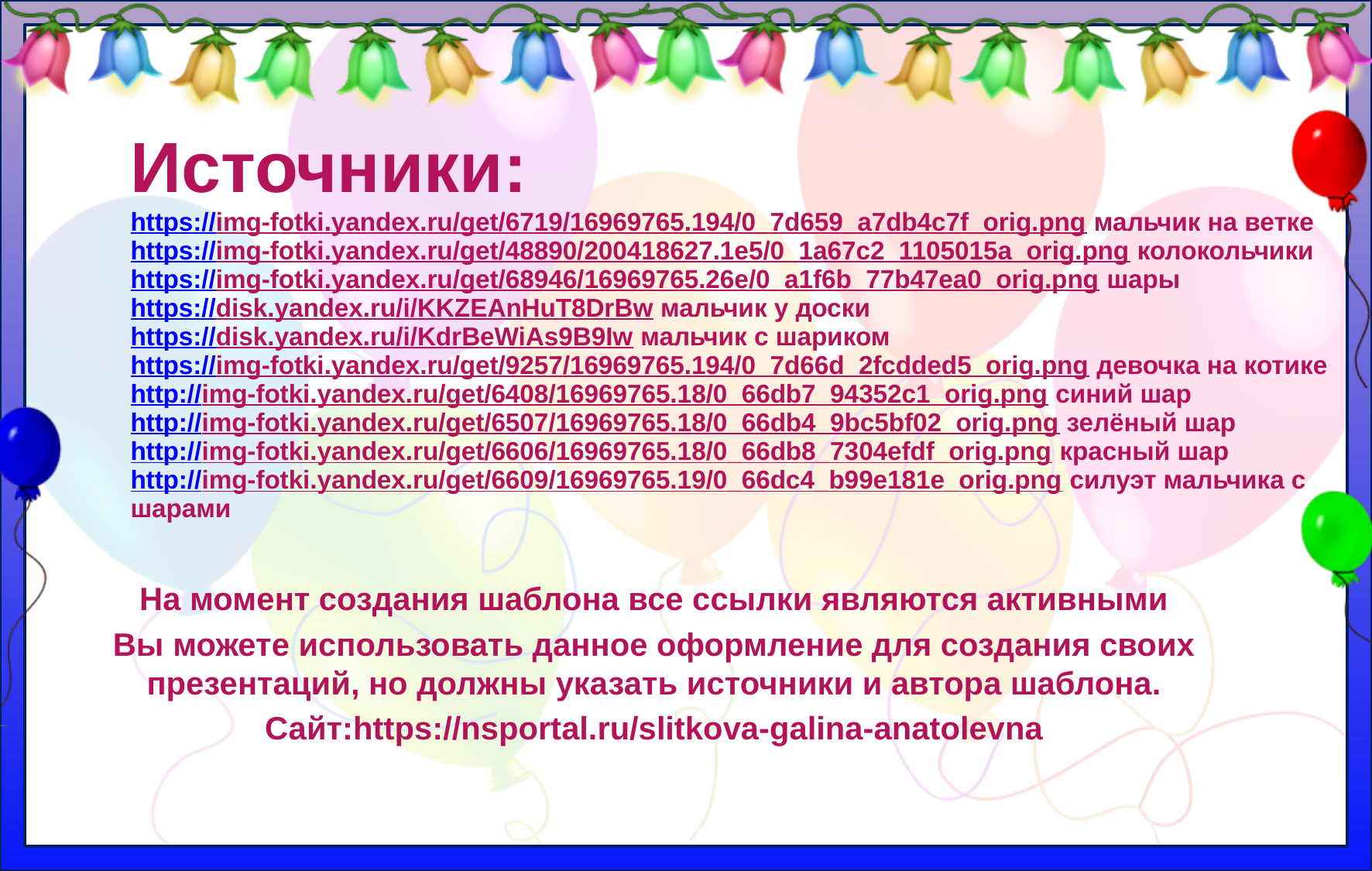

Источники:
https://img-fotki.yandex.ru/get/6719/16969765.194/0_7d659_a7db4c7f_orig.png мальчик на ветке
https://img-fotki.yandex.ru/get/48890/200418627.1e5/0_1a67c2_1105015a_orig.png колокольчики
https://img-fotki.yandex.ru/get/68946/16969765.26e/0_a1f6b_77b47ea0_orig.png шары
https://disk.yandex.ru/i/KKZEAnHuT8DrBw мальчик у доски
https://disk.yandex.ru/i/KdrBeWiAs9B9Iw мальчик с шариком
https://img-fotki.yandex.ru/get/9257/16969765.194/0_7d66d_2fcdded5_orig.png девочка на котике
http://img-fotki.yandex.ru/get/6408/16969765.18/0_66db7_94352c1_orig.png синий шар
http://img-fotki.yandex.ru/get/6507/16969765.18/0_66db4_9bc5bf02_orig.png зелёный шар
http://img-fotki.yandex.ru/get/6606/16969765.18/0_66db8_7304efdf_orig.png красный шар
http://img-fotki.yandex.ru/get/6609/16969765.19/0_66dc4_b99e181e_orig.png силуэт мальчика с шарами
На момент создания шаблона все ссылки являются активными
Вы можете использовать данное оформление для создания своих презентаций, но должны указать источники и автора шаблона.
Сайт:https://nsportal.ru/slitkova-galina-anatolevna